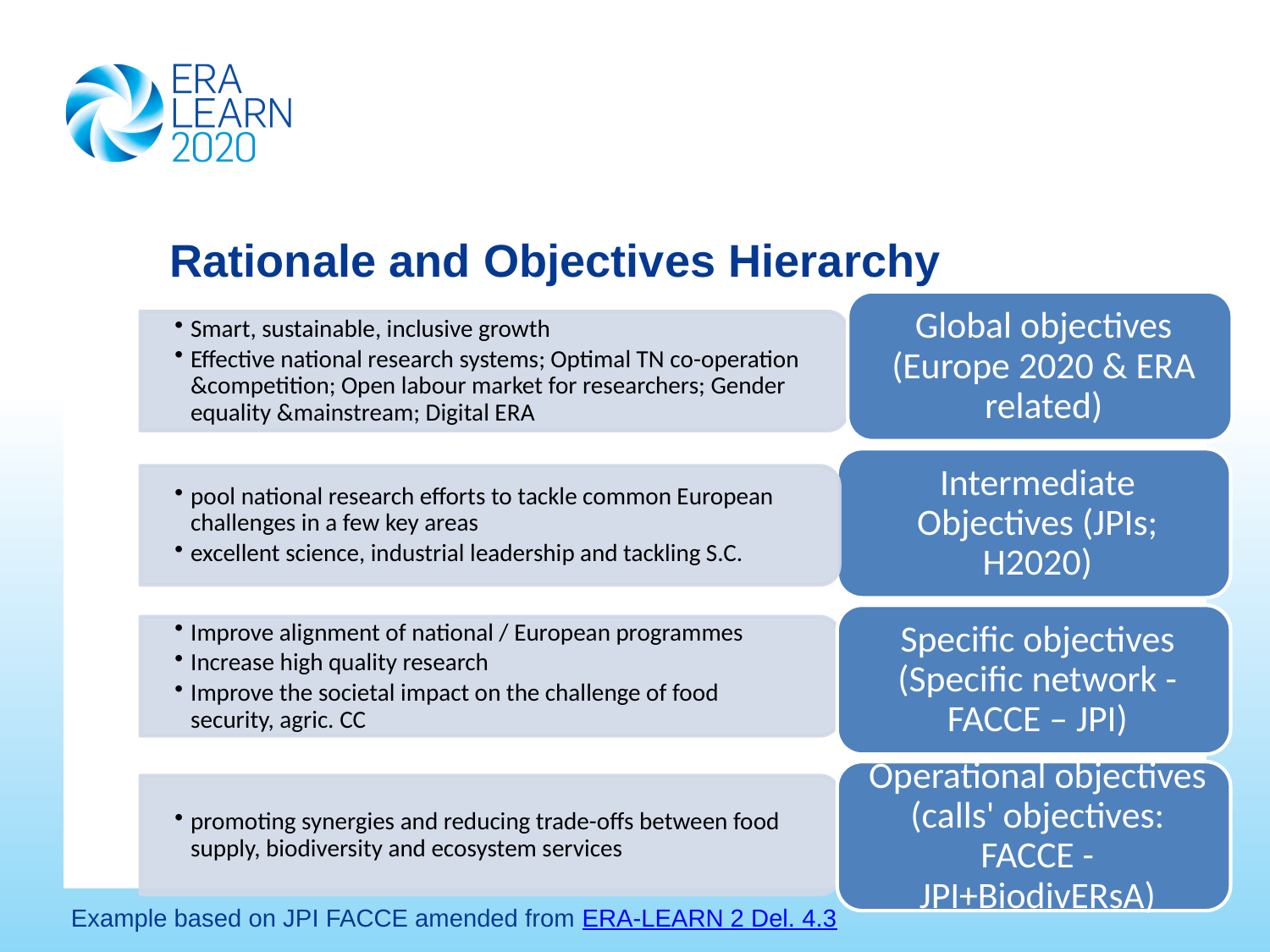

# Rationale and Objectives Hierarchy
Smart, sustainable, inclusive growth
Effective national research systems; Optimal TN co-operation &competition; Open labour market for researchers; Gender equality &mainstream; Digital ERA
Global objectives (Europe 2020 & ERA related)
Improve alignment of national / European programmes
Increase high quality research
Improve the societal impact on the challenge of food security, agric. CC
Intermediate Objectives (JPIs; H2020)
promoting synergies and reducing trade-offs between food supply, biodiversity and ecosystem services
Specific objectives (Specific network - FACCE – JPI)
pool national research efforts to tackle common European challenges in a few key areas
excellent science, industrial leadership and tackling S.C.
Operational objectives (calls' objectives: FACCE - JPI+BiodivERsA)
Example based on JPI FACCE amended from ERA-LEARN 2 Del. 4.3